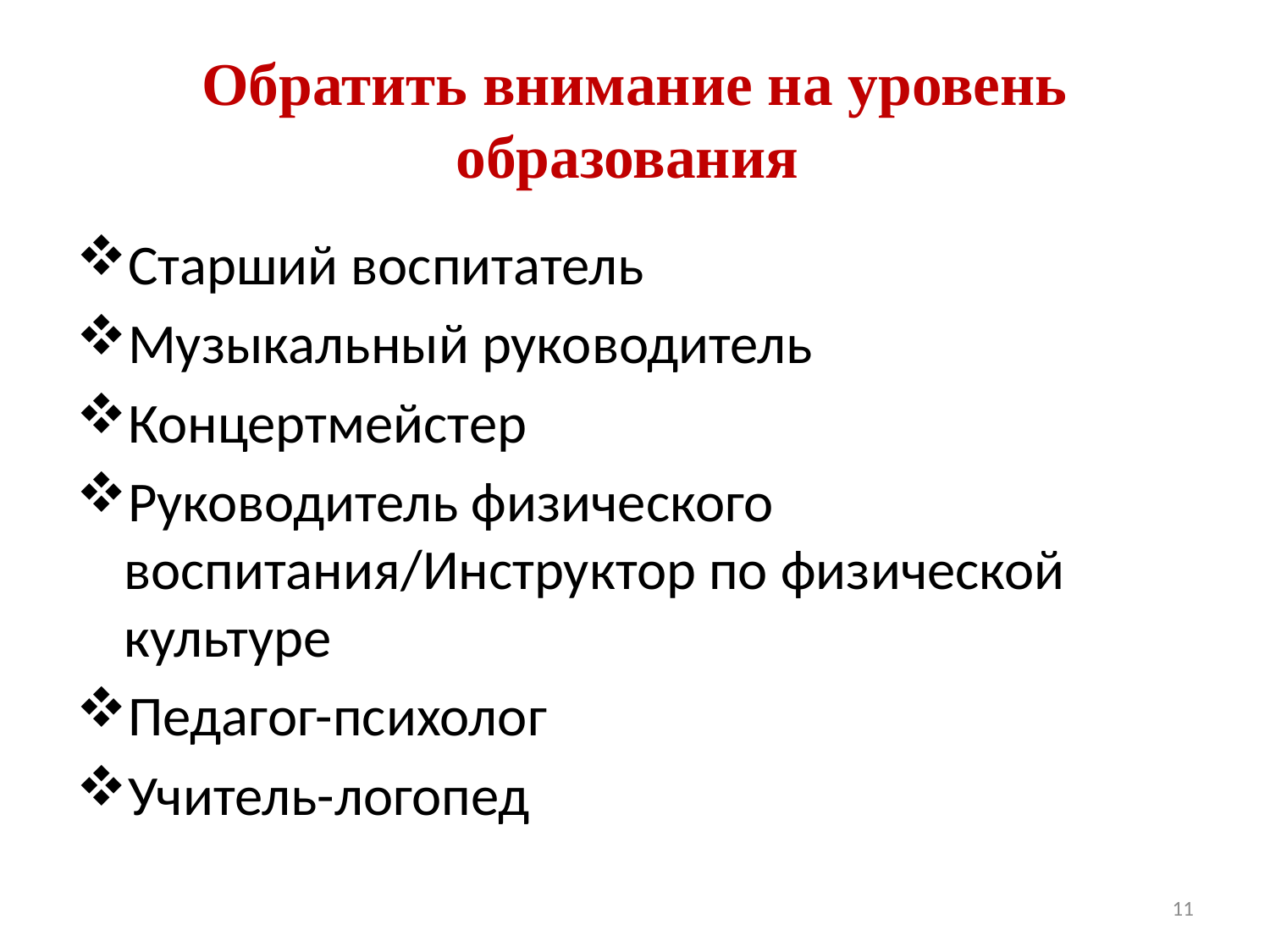

# Обратить внимание на уровень образования
Старший воспитатель
Музыкальный руководитель
Концертмейстер
Руководитель физического воспитания/Инструктор по физической культуре
Педагог-психолог
Учитель-логопед

11